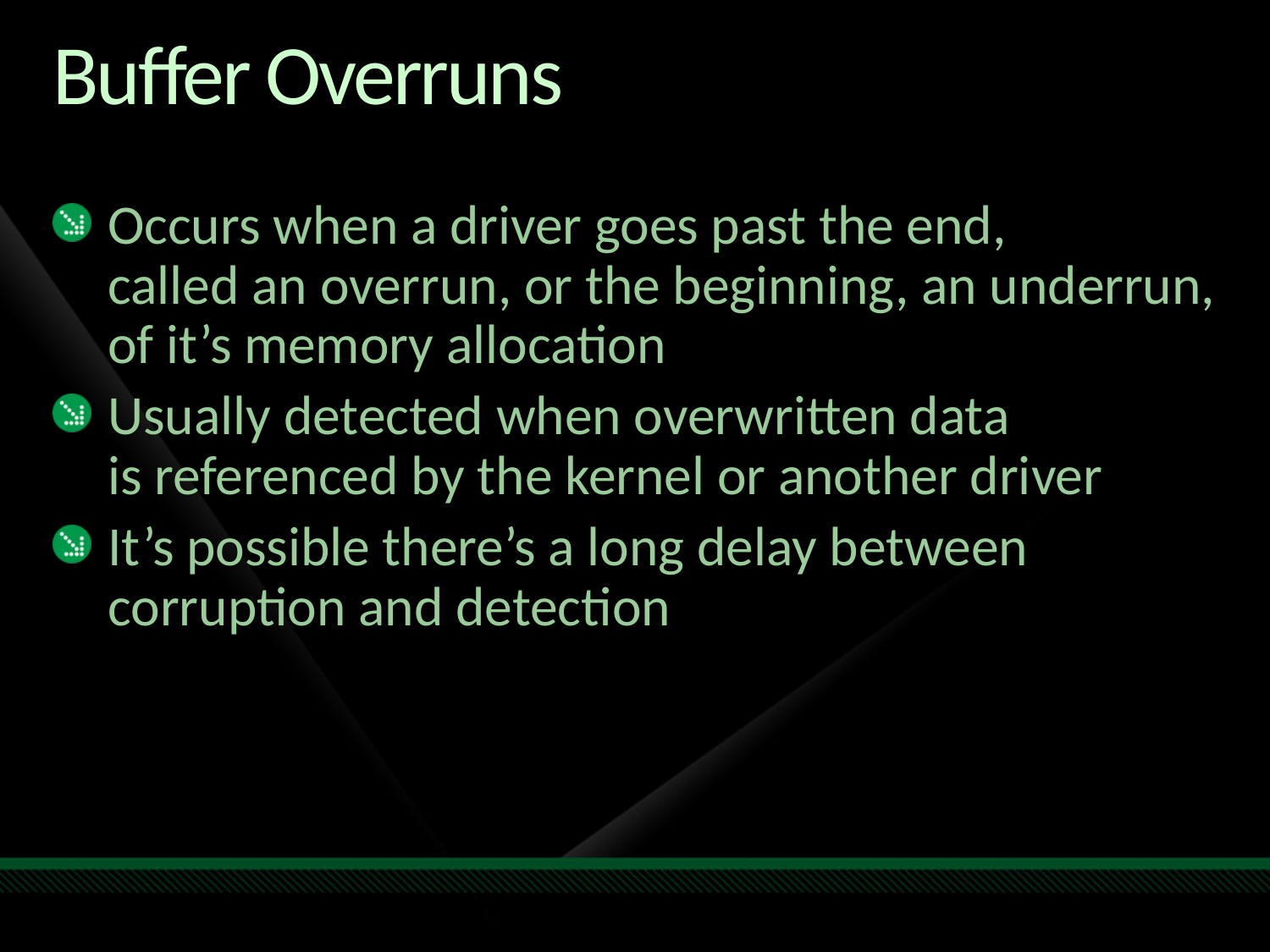

# Buffer Overruns
Occurs when a driver goes past the end,
called an overrun, or the beginning, an underrun,
of it’s memory allocation
Usually detected when overwritten data
is referenced by the kernel or another driver
It’s possible there’s a long delay between
corruption and detection